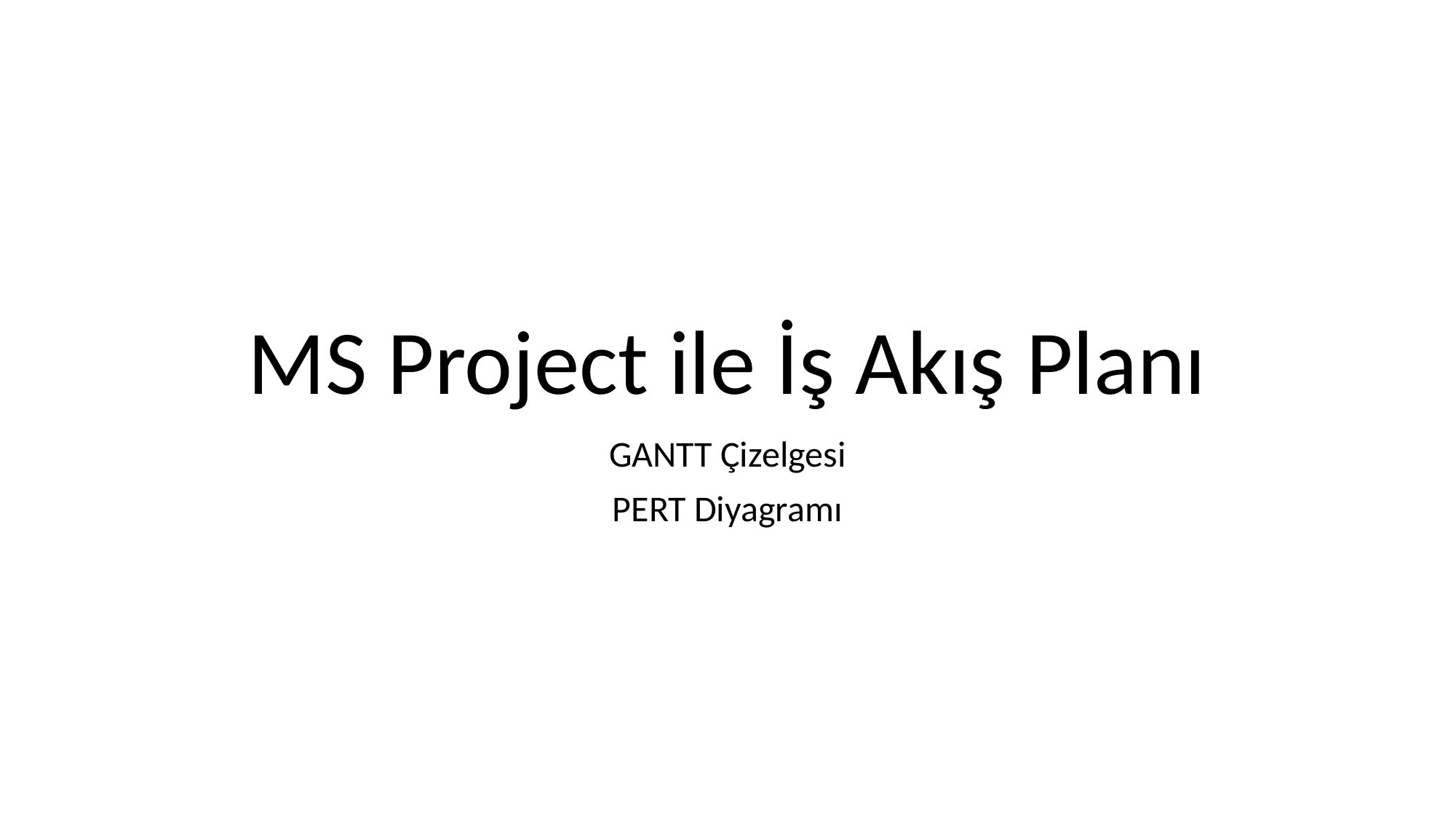

# MS Project ile İş Akış Planı
GANTT Çizelgesi
PERT Diyagramı